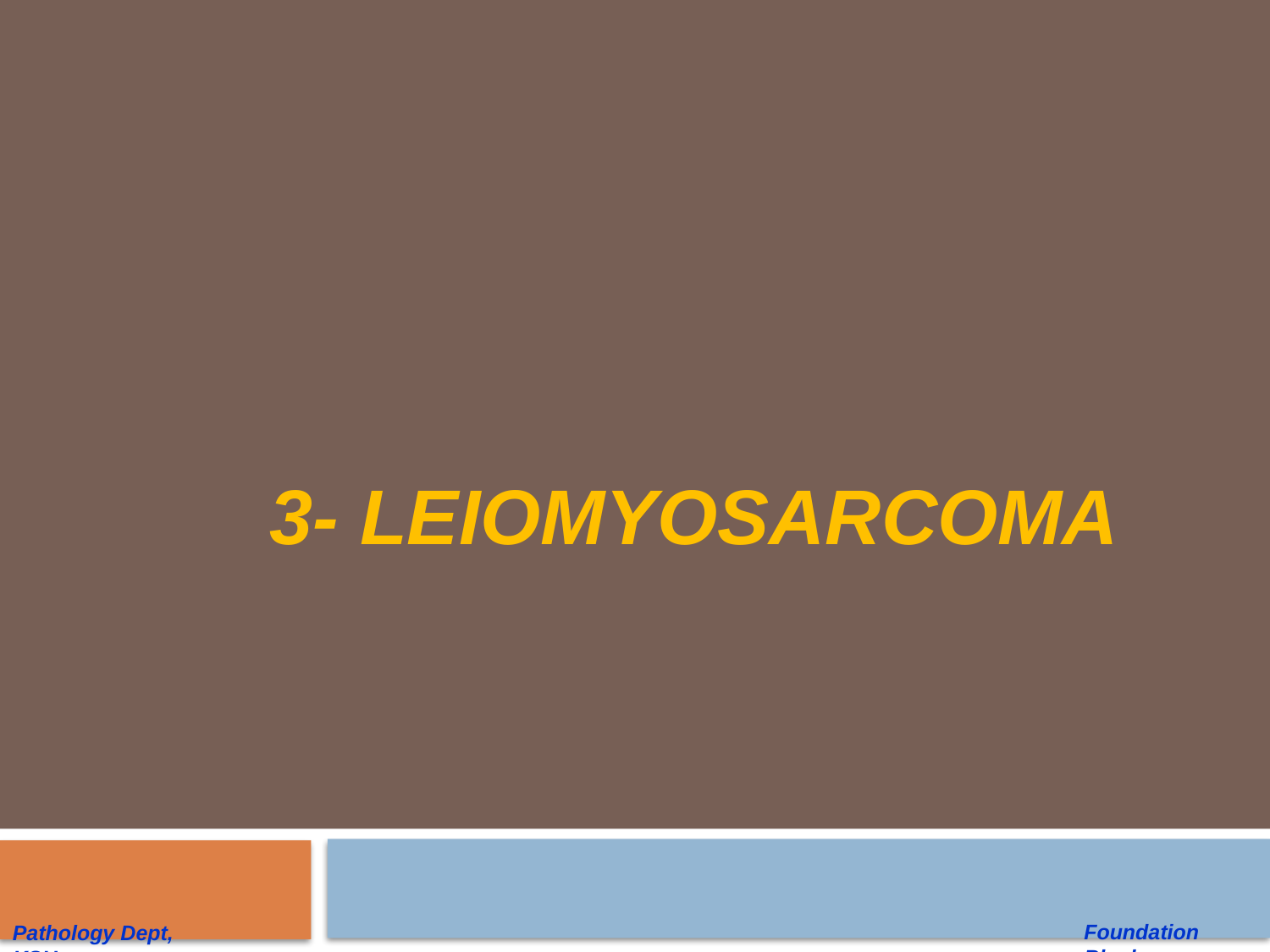

# 3- Leiomyosarcoma
Foundation Block
Pathology Dept, KSU